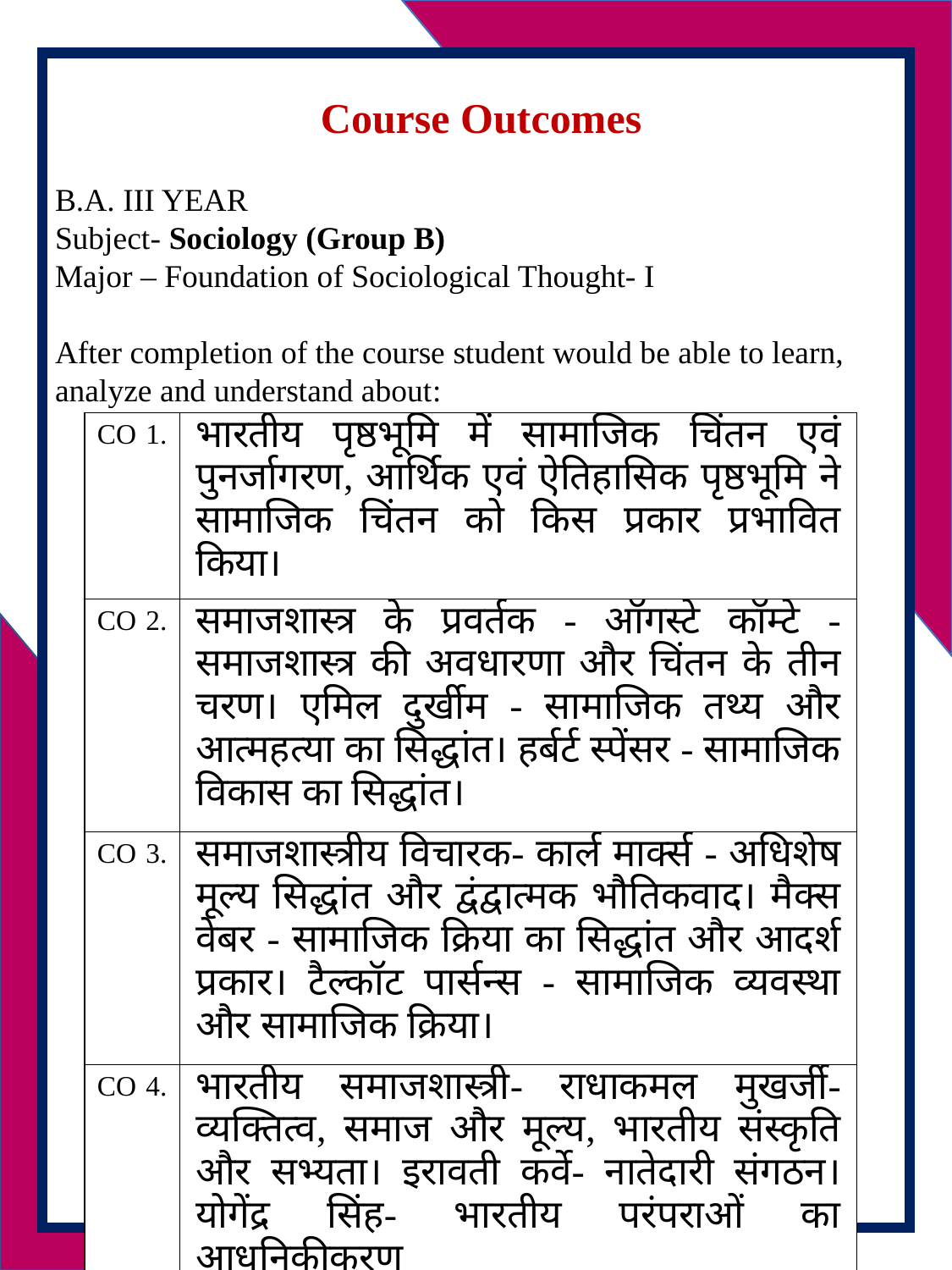

Course Outcomes

B.A. III YEAR
Subject- Sociology (Group B)
Major – Foundation of Sociological Thought- I

After completion of the course student would be able to learn, analyze and understand about:

| CO 1. | भारतीय पृष्ठभूमि में सामाजिक चिंतन एवं पुनर्जागरण, आर्थिक एवं ऐतिहासिक पृष्ठभूमि ने सामाजिक चिंतन को किस प्रकार प्रभावित किया। |
| --- | --- |
| CO 2. | समाजशास्त्र के प्रवर्तक - ऑगस्टे कॉम्टे - समाजशास्त्र की अवधारणा और चिंतन के तीन चरण। एमिल दुर्खीम - सामाजिक तथ्य और आत्महत्या का सिद्धांत। हर्बर्ट स्पेंसर - सामाजिक विकास का सिद्धांत। |
| CO 3. | समाजशास्त्रीय विचारक- कार्ल मार्क्स - अधिशेष मूल्य सिद्धांत और द्वंद्वात्मक भौतिकवाद। मैक्स वेबर - सामाजिक क्रिया का सिद्धांत और आदर्श प्रकार। टैल्कॉट पार्सन्स - सामाजिक व्यवस्था और सामाजिक क्रिया। |
| CO 4. | भारतीय समाजशास्त्री- राधाकमल मुखर्जी- व्यक्तित्व, समाज और मूल्य, भारतीय संस्कृति और सभ्यता। इरावती कर्वे- नातेदारी संगठन। योगेंद्र सिंह- भारतीय परंपराओं का आधुनिकीकरण |
| CO5. | इनका परिचय एवं योगदान- महात्मा गांधी, बीआर अम्बेडकर, स्वामी विवेकानन्द, ज्योतिबा फुले, सावित्री बाई फुले. |